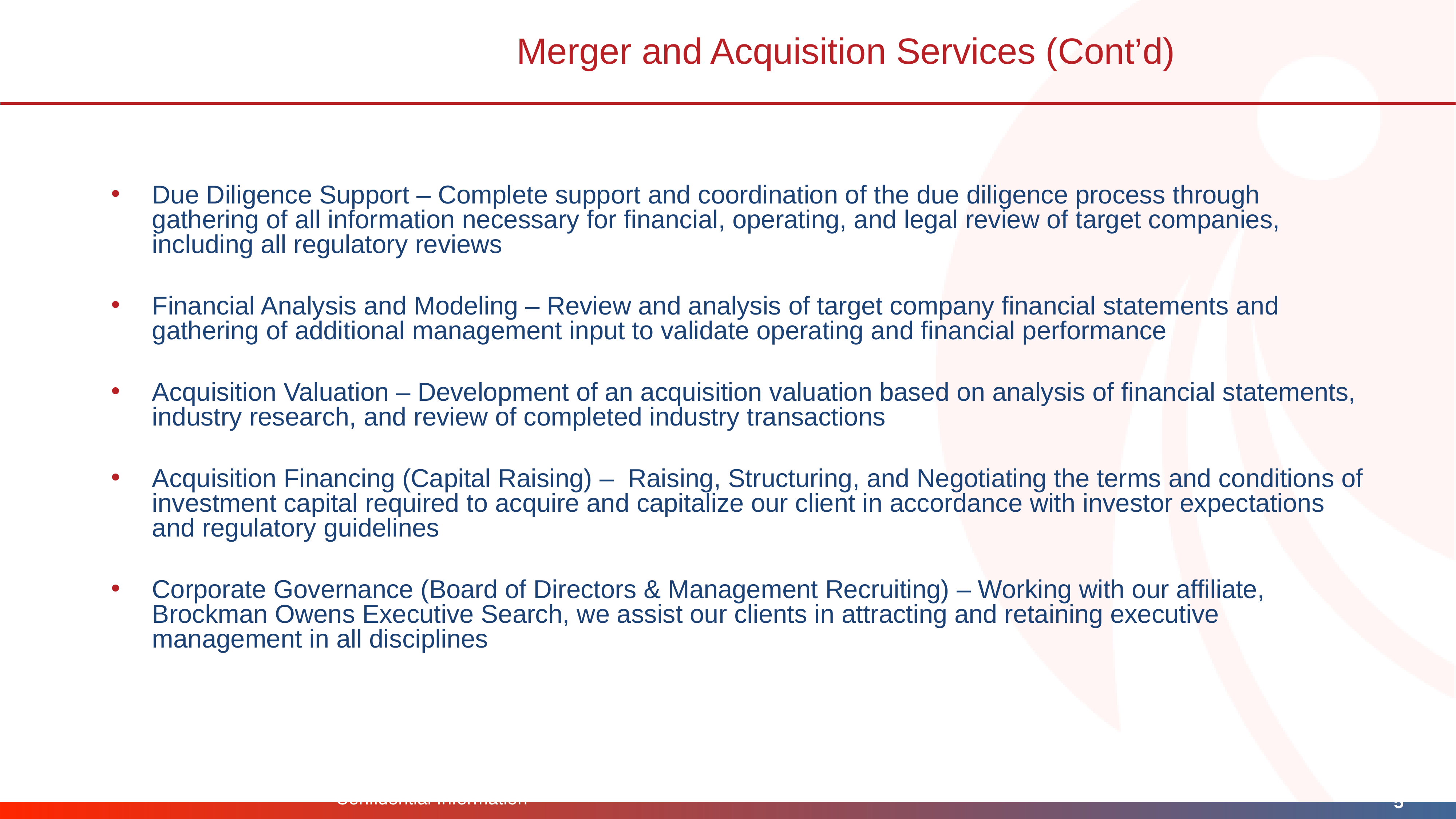

# Merger and Acquisition Services (Cont’d)
Due Diligence Support – Complete support and coordination of the due diligence process through gathering of all information necessary for financial, operating, and legal review of target companies, including all regulatory reviews

Financial Analysis and Modeling – Review and analysis of target company financial statements and gathering of additional management input to validate operating and financial performance

Acquisition Valuation – Development of an acquisition valuation based on analysis of financial statements, industry research, and review of completed industry transactions

Acquisition Financing (Capital Raising) –  Raising, Structuring, and Negotiating the terms and conditions of investment capital required to acquire and capitalize our client in accordance with investor expectations and regulatory guidelines

Corporate Governance (Board of Directors & Management Recruiting) – Working with our affiliate, Brockman Owens Executive Search, we assist our clients in attracting and retaining executive management in all disciplines
Confidential Information
5